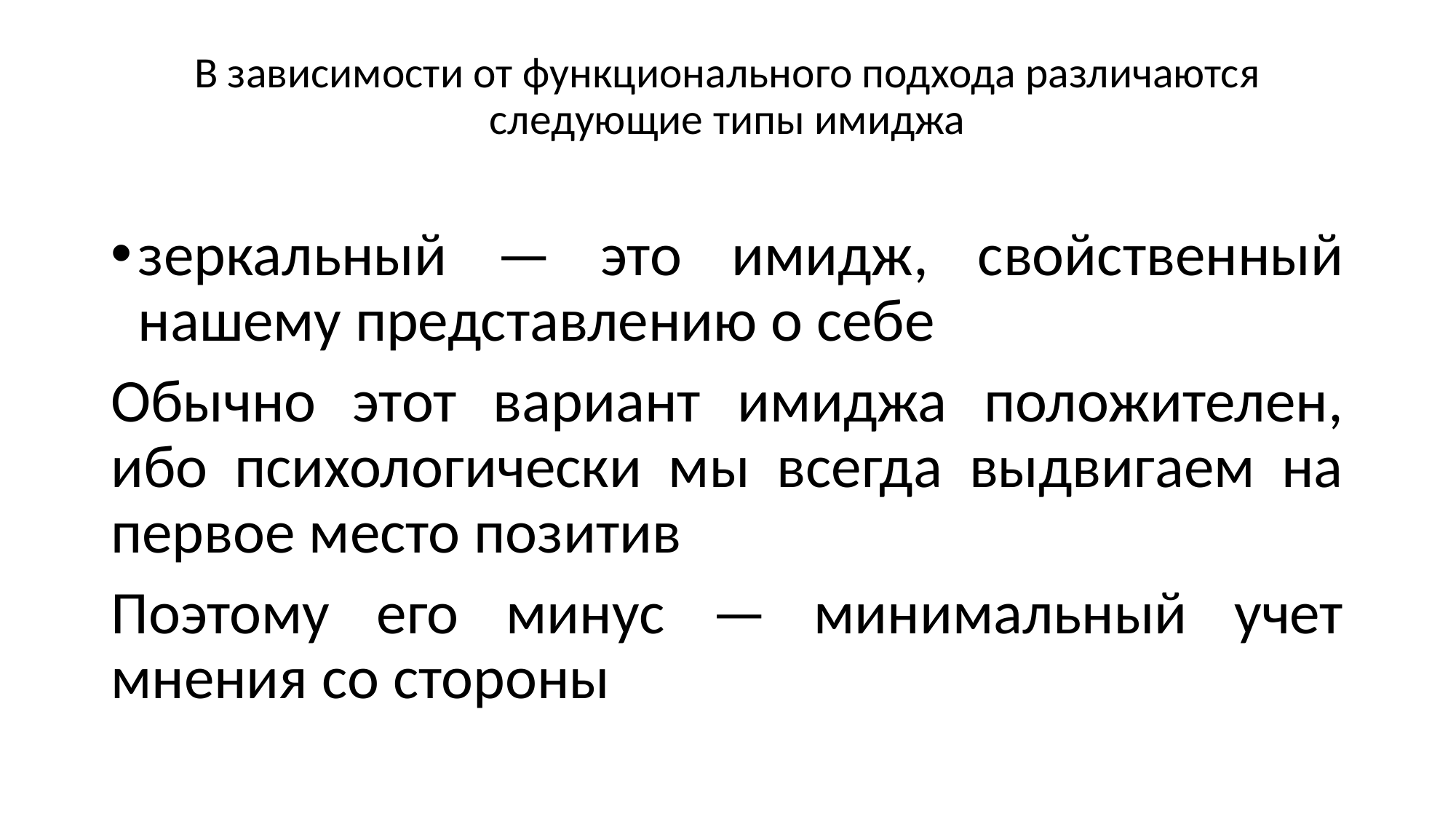

# В зависимости от функционального подхода различаются следующие типы имиджа
зеркальный — это имидж, свойственный нашему представлению о себе
Обычно этот вариант имиджа положителен, ибо психологически мы всегда выдвигаем на первое место позитив
Поэтому его минус — минимальный учет мнения со стороны